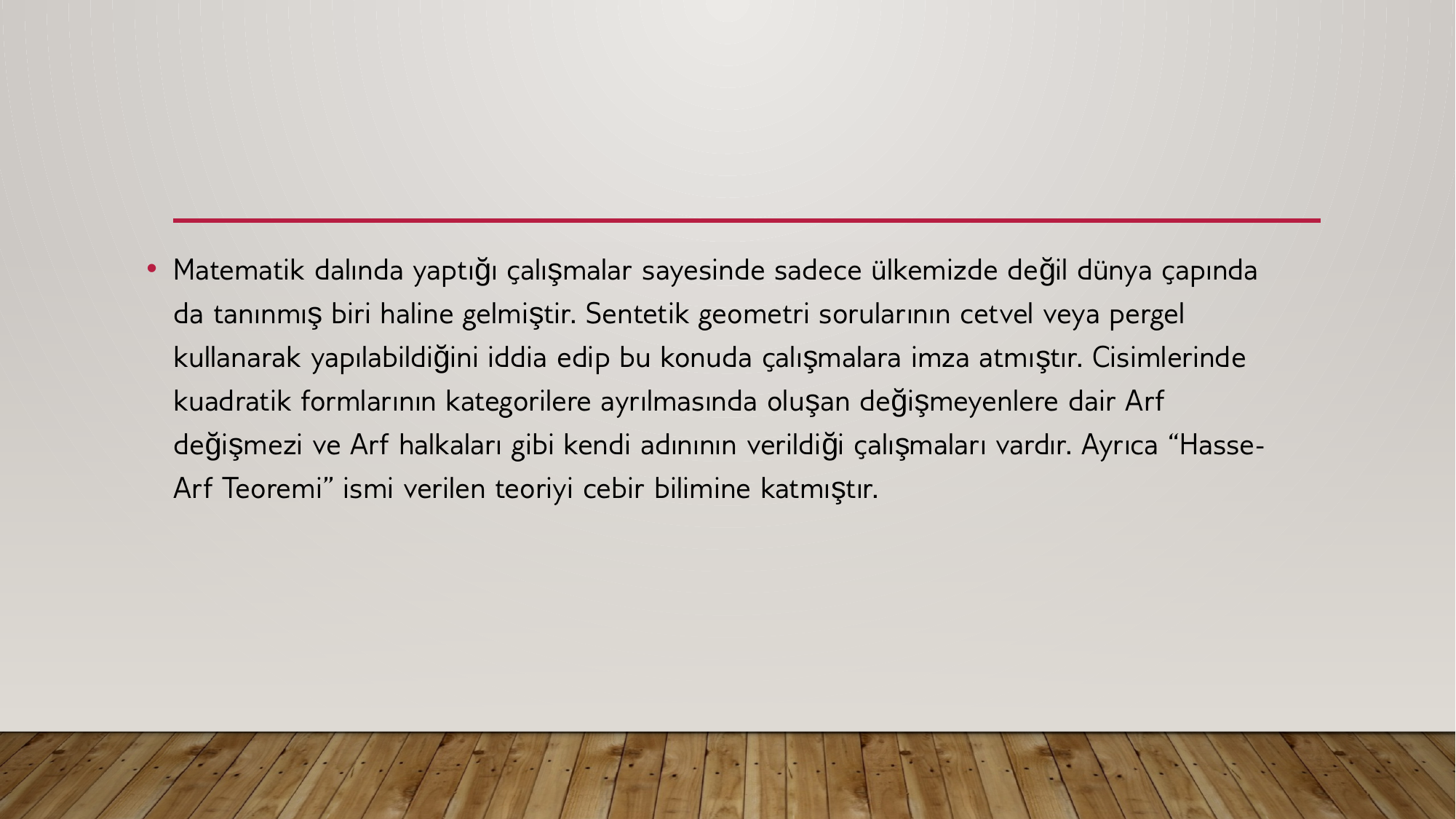

#
Matematik dalında yaptığı çalışmalar sayesinde sadece ülkemizde değil dünya çapında da tanınmış biri haline gelmiştir. Sentetik geometri sorularının cetvel veya pergel kullanarak yapılabildiğini iddia edip bu konuda çalışmalara imza atmıştır. Cisimlerinde kuadratik formlarının kategorilere ayrılmasında oluşan değişmeyenlere dair Arf değişmezi ve Arf halkaları gibi kendi adınının verildiği çalışmaları vardır. Ayrıca “Hasse-Arf Teoremi” ismi verilen teoriyi cebir bilimine katmıştır.